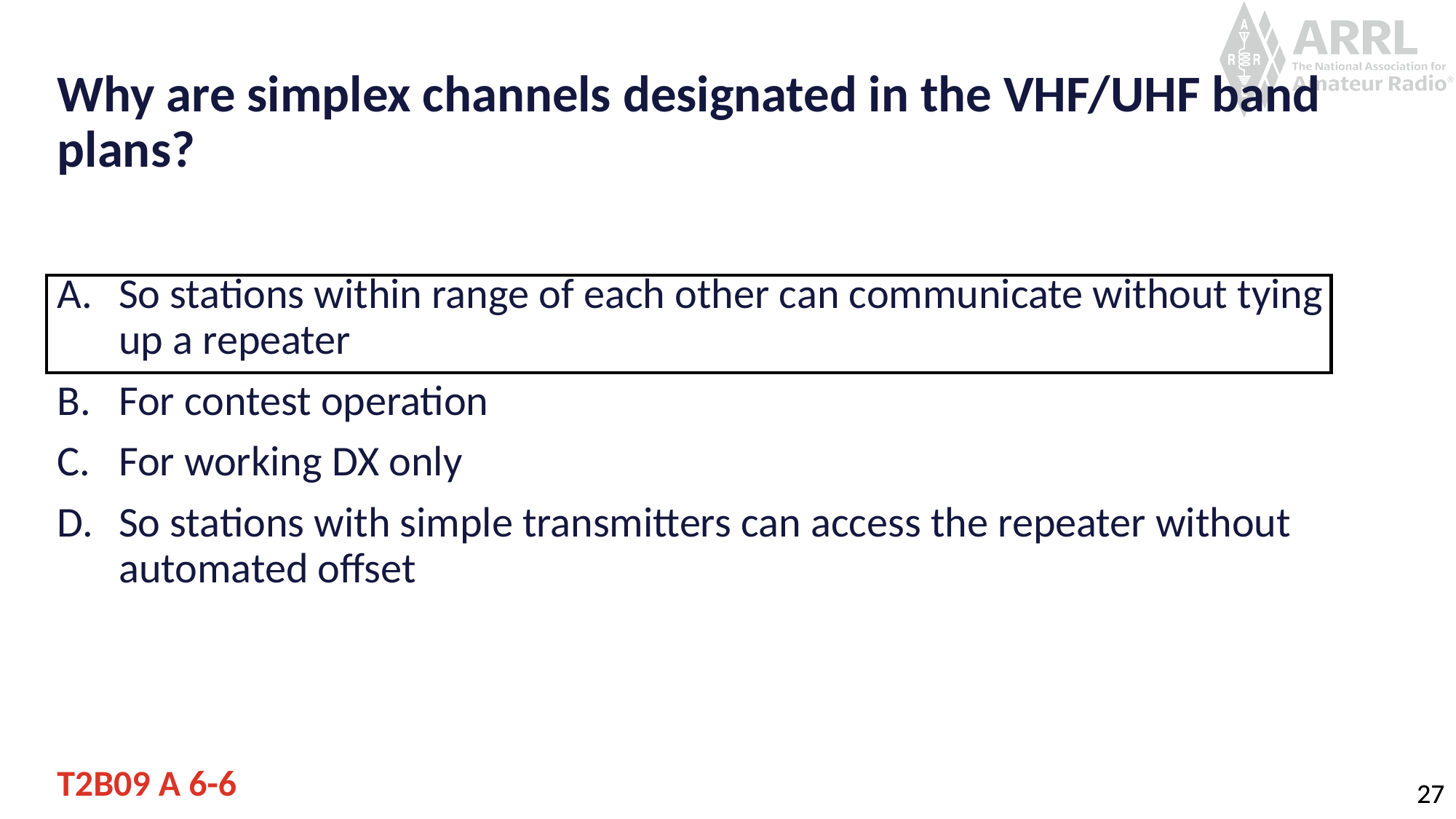

# Why are simplex channels designated in the VHF/UHF band plans?
So stations within range of each other can communicate without tying up a repeater
For contest operation
For working DX only
So stations with simple transmitters can access the repeater without automated offset

T2B09 A 6-6